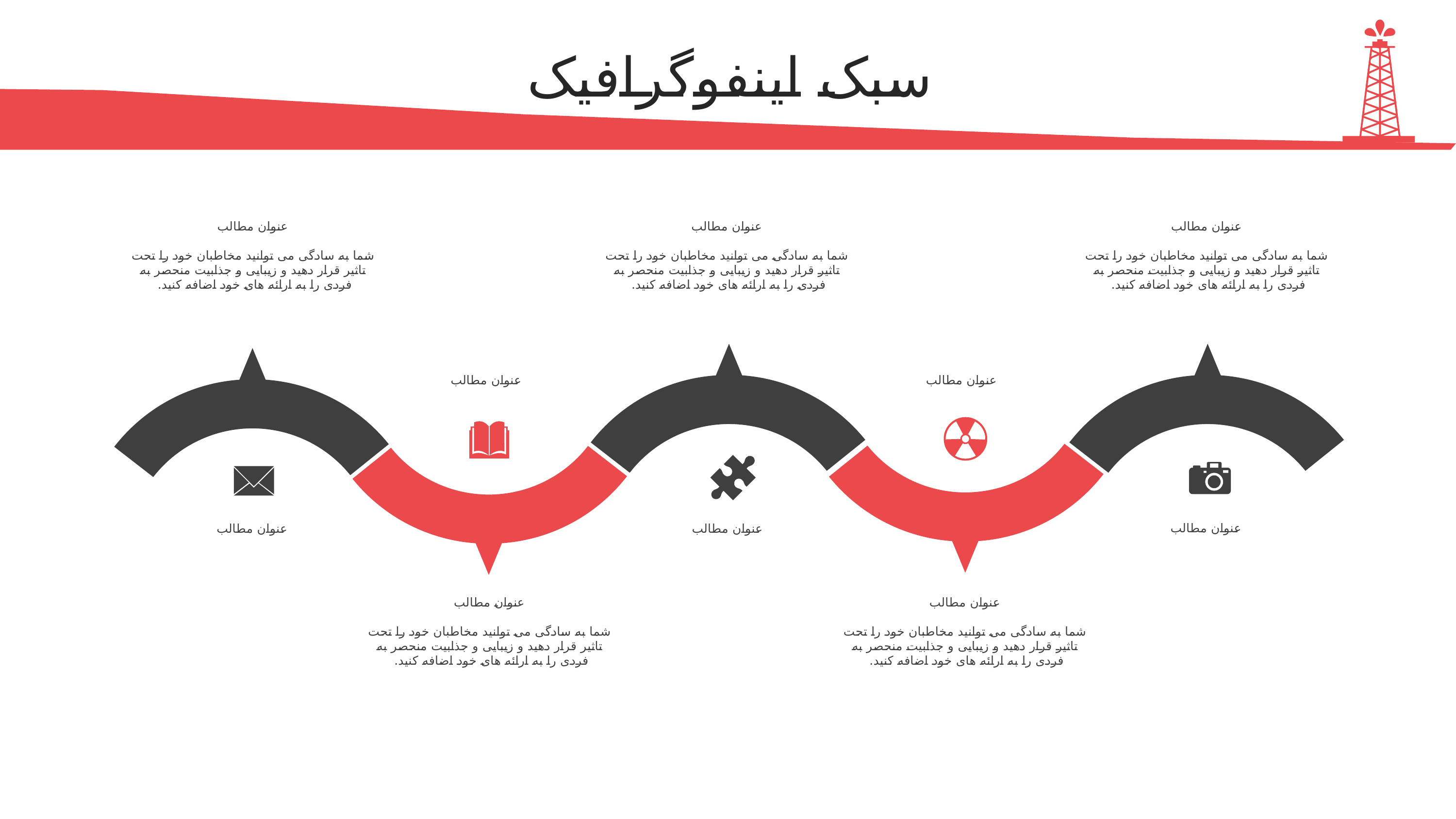

سبک اینفوگرافیک

عنوان مطالب
عنوان مطالب
عنوان مطالب
شما به سادگی می توانید مخاطبان خود را تحت تاثیر قرار دهید و زیبایی و جذابیت منحصر به فردی را به ارائه های خود اضافه کنید.
شما به سادگی می توانید مخاطبان خود را تحت تاثیر قرار دهید و زیبایی و جذابیت منحصر به فردی را به ارائه های خود اضافه کنید.
شما به سادگی می توانید مخاطبان خود را تحت تاثیر قرار دهید و زیبایی و جذابیت منحصر به فردی را به ارائه های خود اضافه کنید.

عنوان مطالب
عنوان مطالب

عنوان مطالب
عنوان مطالب
عنوان مطالب
عنوان مطالب
عنوان مطالب
شما به سادگی می توانید مخاطبان خود را تحت تاثیر قرار دهید و زیبایی و جذابیت منحصر به فردی را به ارائه های خود اضافه کنید.
شما به سادگی می توانید مخاطبان خود را تحت تاثیر قرار دهید و زیبایی و جذابیت منحصر به فردی را به ارائه های خود اضافه کنید.